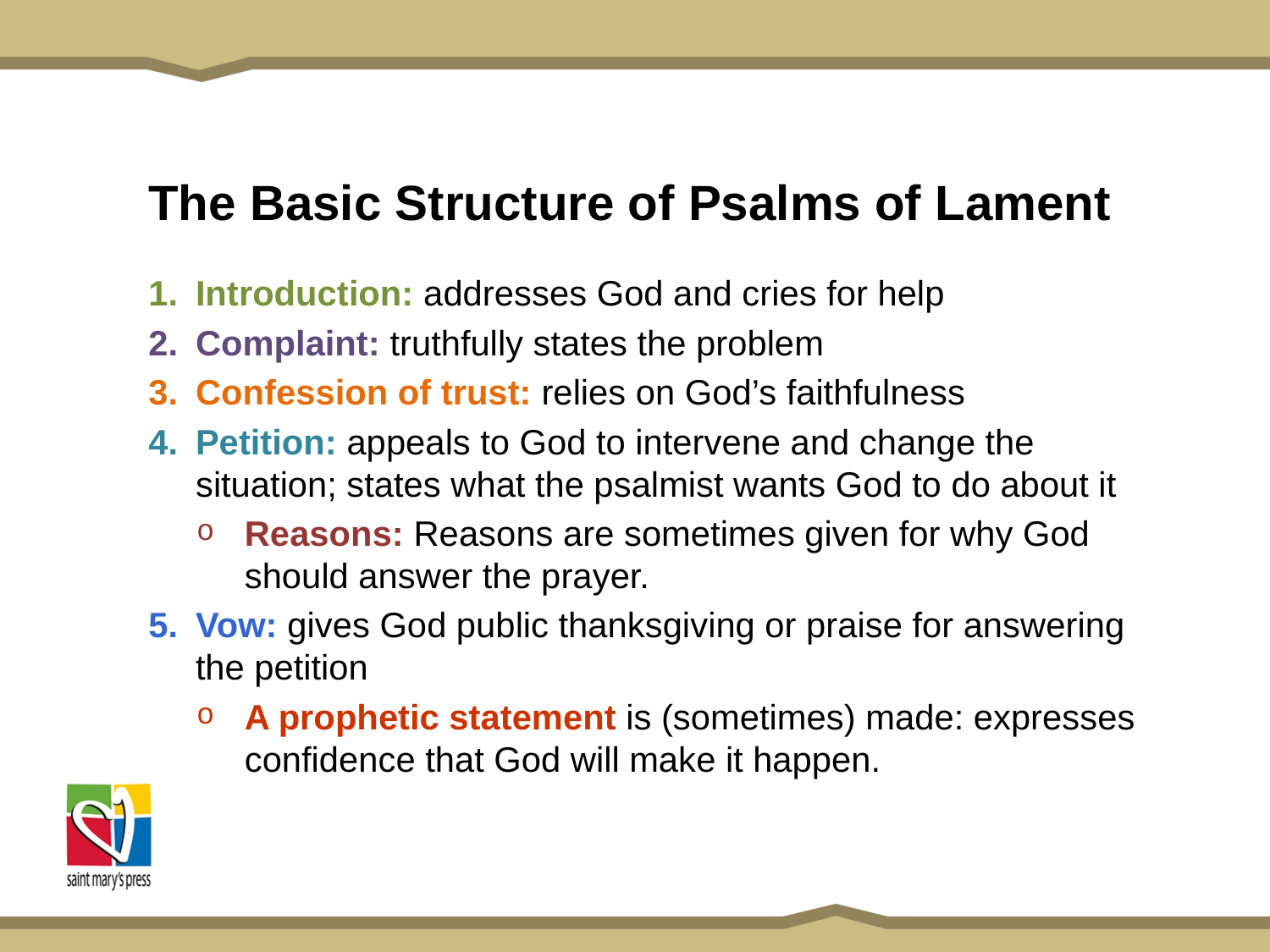

# The Basic Structure of Psalms of Lament
Introduction: addresses God and cries for help
Complaint: truthfully states the problem
Confession of trust: relies on God’s faithfulness
Petition: appeals to God to intervene and change the situation; states what the psalmist wants God to do about it
Reasons: Reasons are sometimes given for why God should answer the prayer.
Vow: gives God public thanksgiving or praise for answering the petition
A prophetic statement is (sometimes) made: expresses confidence that God will make it happen.